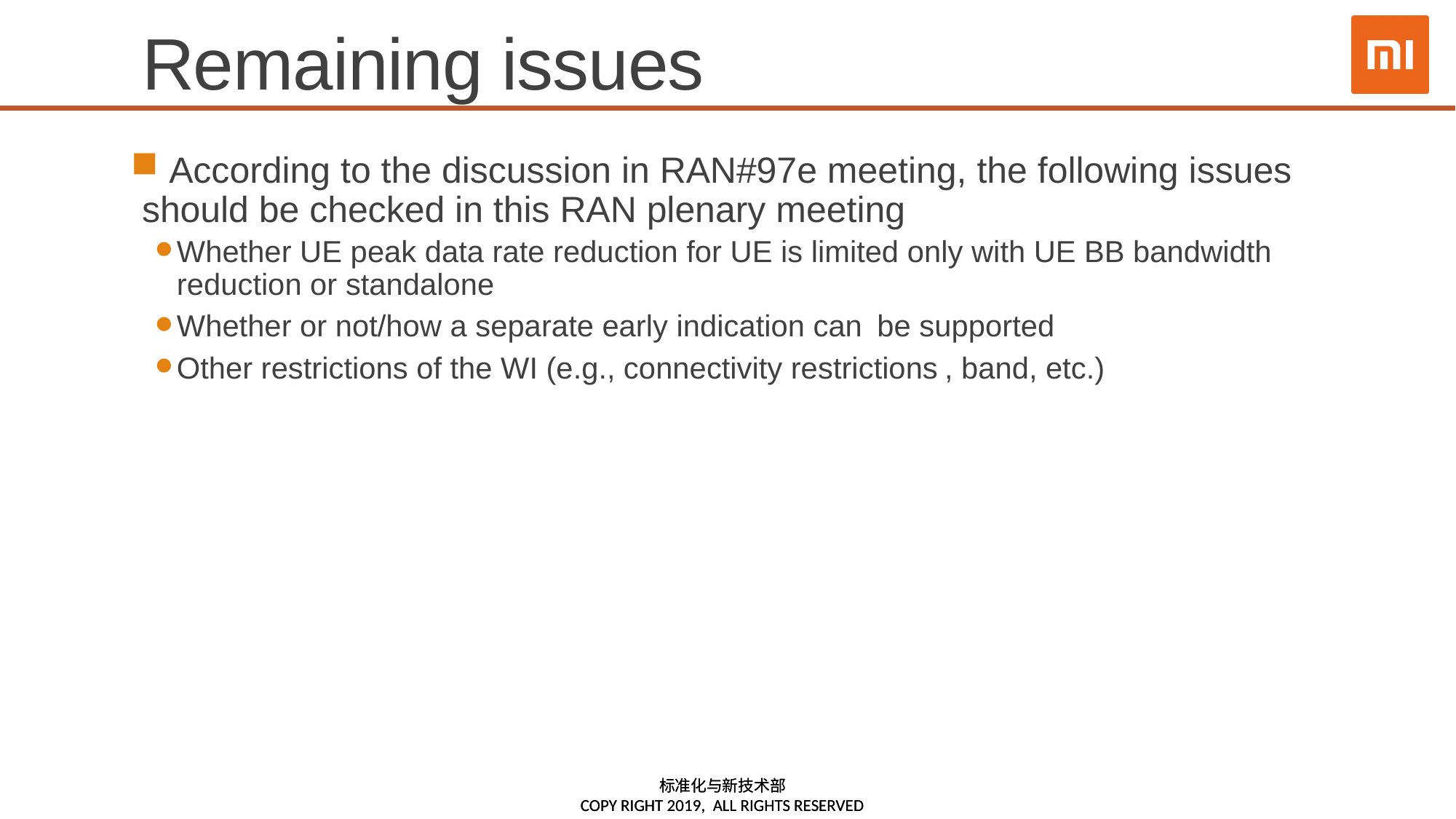

# Remaining issues
 According to the discussion in RAN#97e meeting, the following issues should be checked in this RAN plenary meeting
Whether UE peak data rate reduction for UE is limited only with UE BB bandwidth reduction or standalone
Whether or not/how a separate early indication can  be supported
Other restrictions of the WI (e.g., connectivity restrictions , band, etc.)